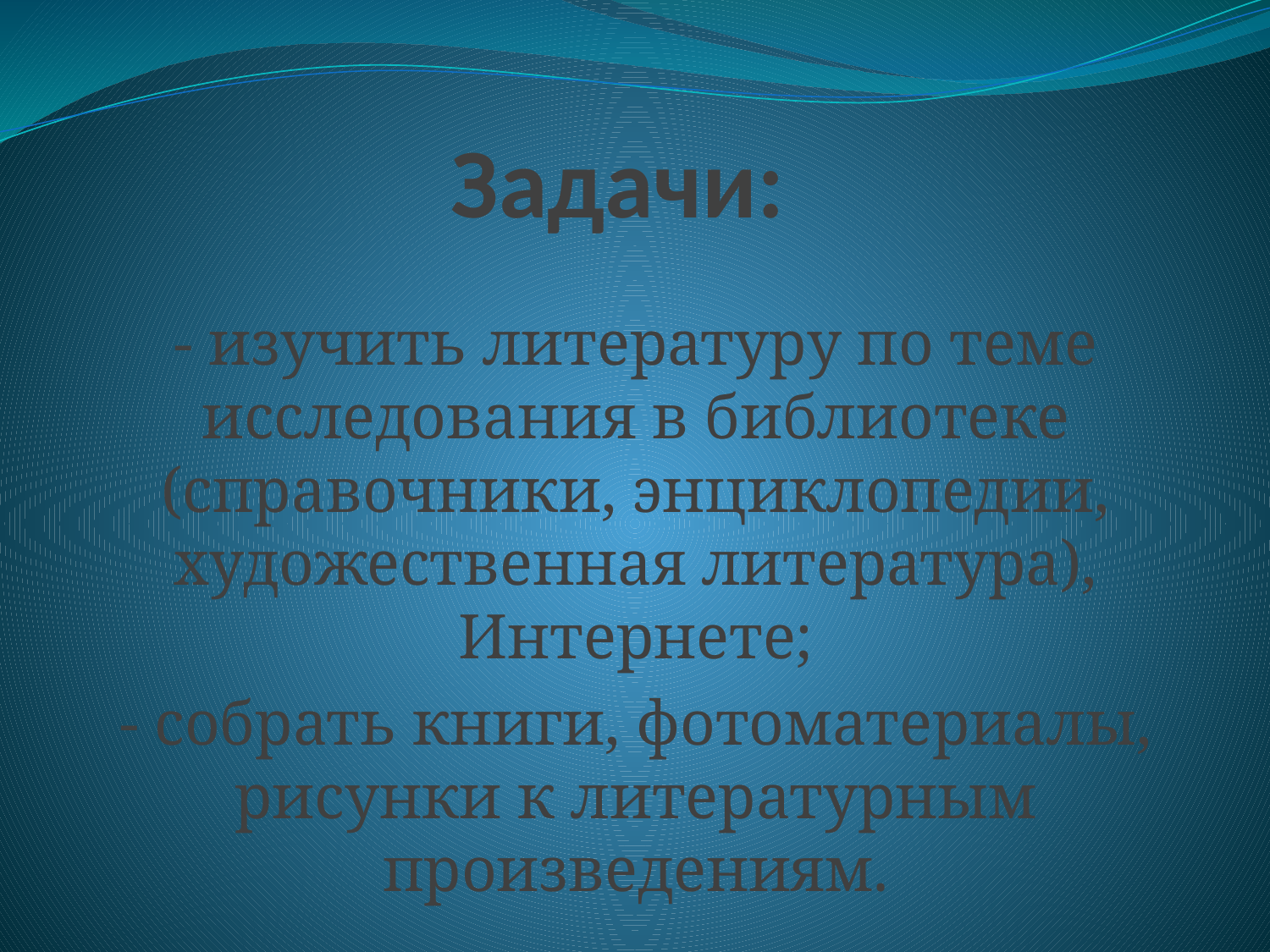

# Задачи:
- изучить литературу по теме исследования в библиотеке (справочники, энциклопедии, художественная литература), Интернете;
- собрать книги, фотоматериалы, рисунки к литературным произведениям.